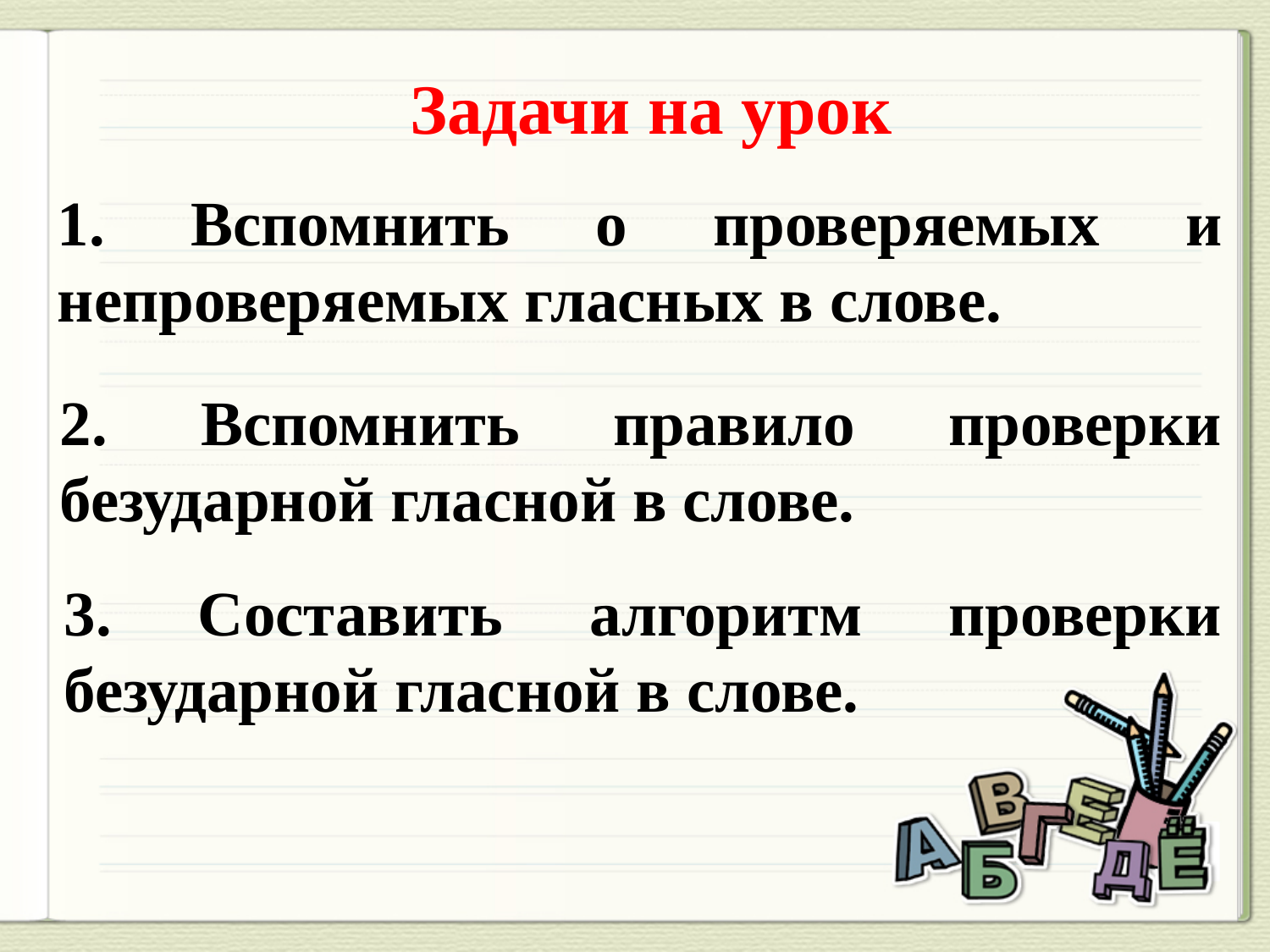

Задачи на урок
1. Вспомнить о проверяемых и непроверяемых гласных в слове.
2. Вспомнить правило проверки безударной гласной в слове.
3. Составить алгоритм проверки безударной гласной в слове.